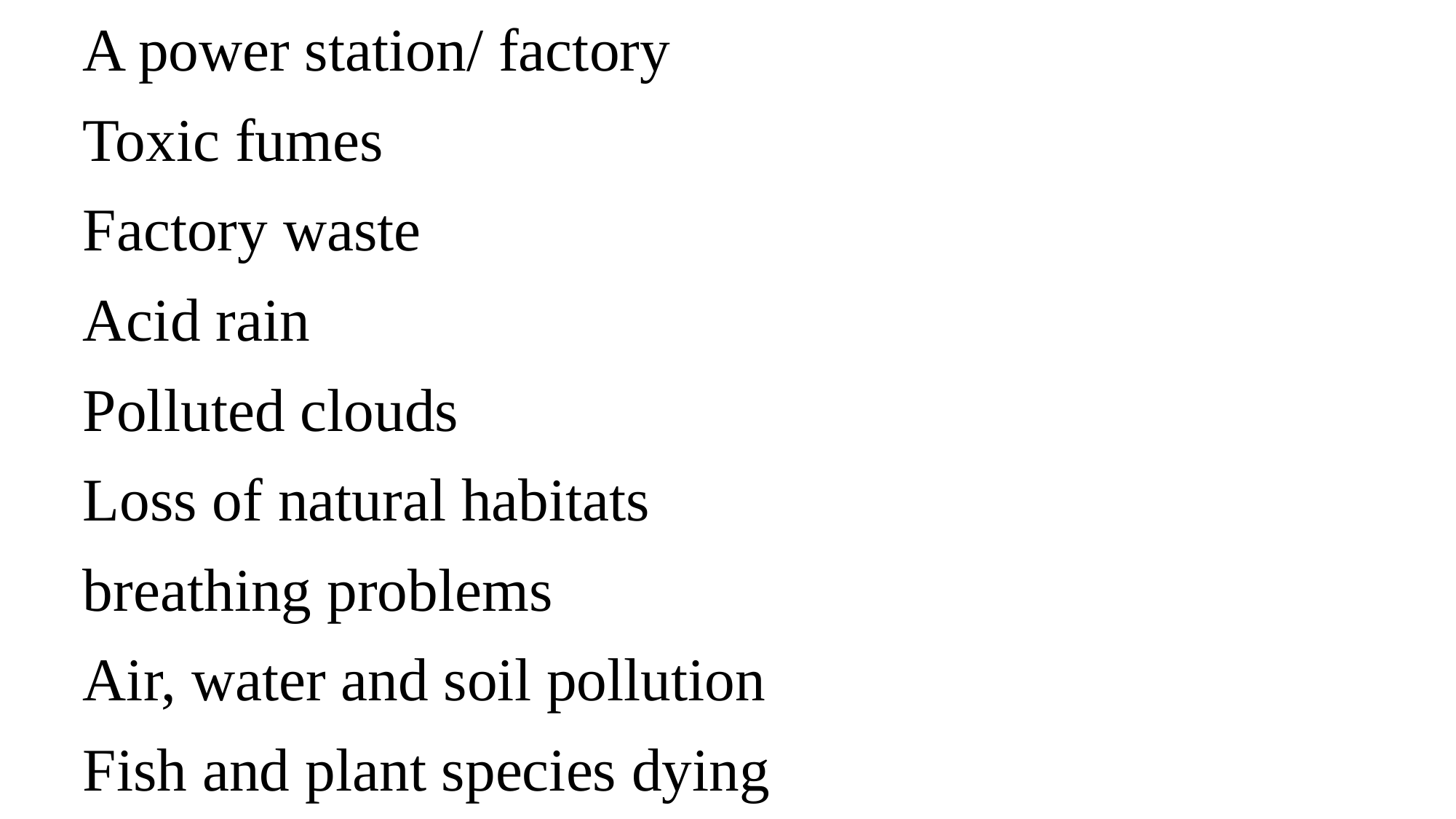

A power station/ factory
Toxic fumes
Factory waste
Acid rain
Polluted clouds
Loss of natural habitats
breathing problems
Air, water and soil pollution
Fish and plant species dying